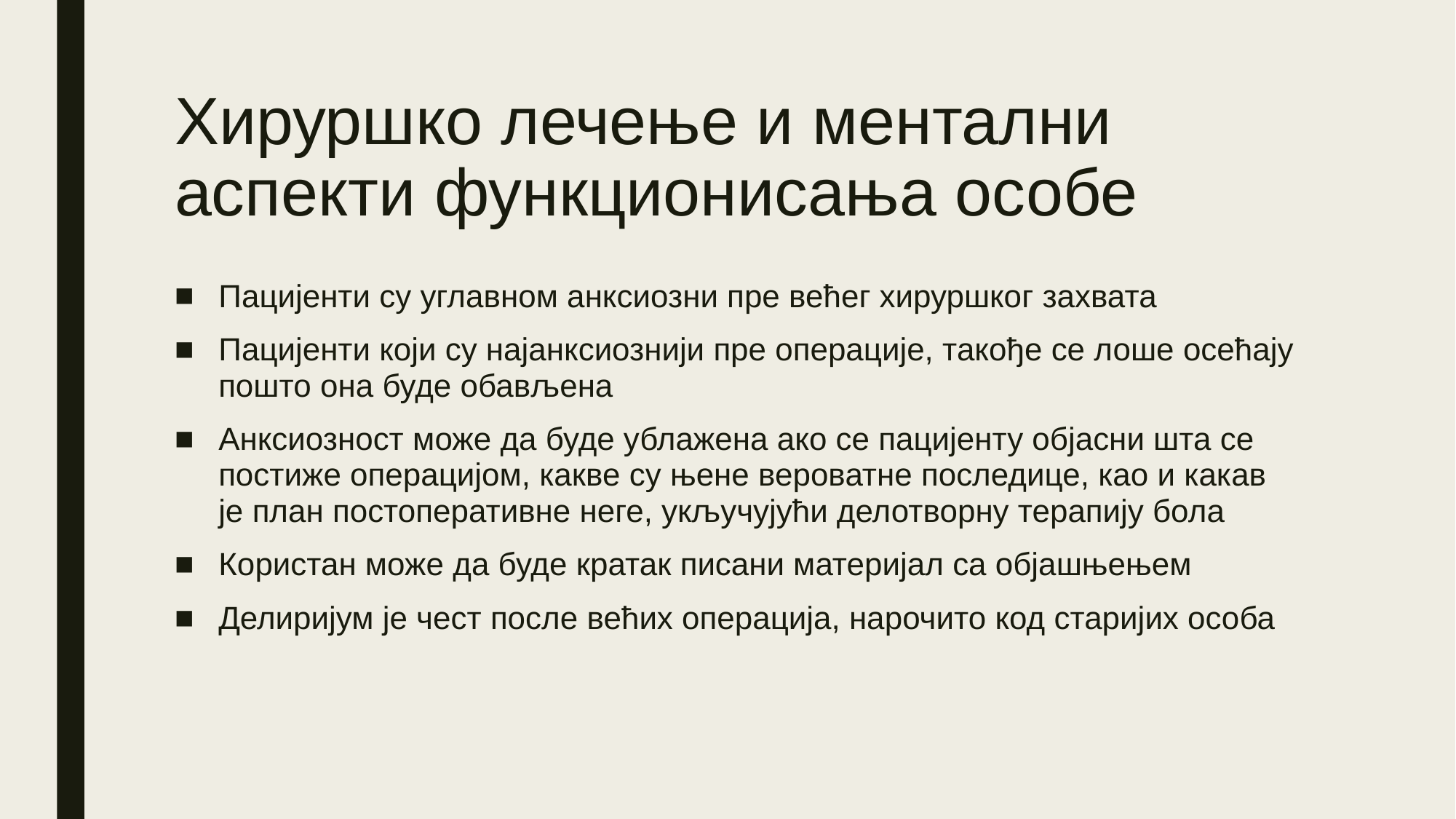

# Хируршко лечење и ментални аспекти функционисања особе
Пацијенти су углавном анксиозни пре већег хируршког захвата
Пацијенти који су најанксиознији пре операције, такође се лоше осећају пошто она буде обављена
Анксиозност може да буде ублажена ако се пацијенту објасни шта се постиже операцијом, какве су њене вероватне последице, као и какав је план постоперативне неге, укључујући делотворну терапију бола
Користан може да буде кратак писани материјал са објашњењем
Делиријум је чест после већих операција, нарочито код старијих особа